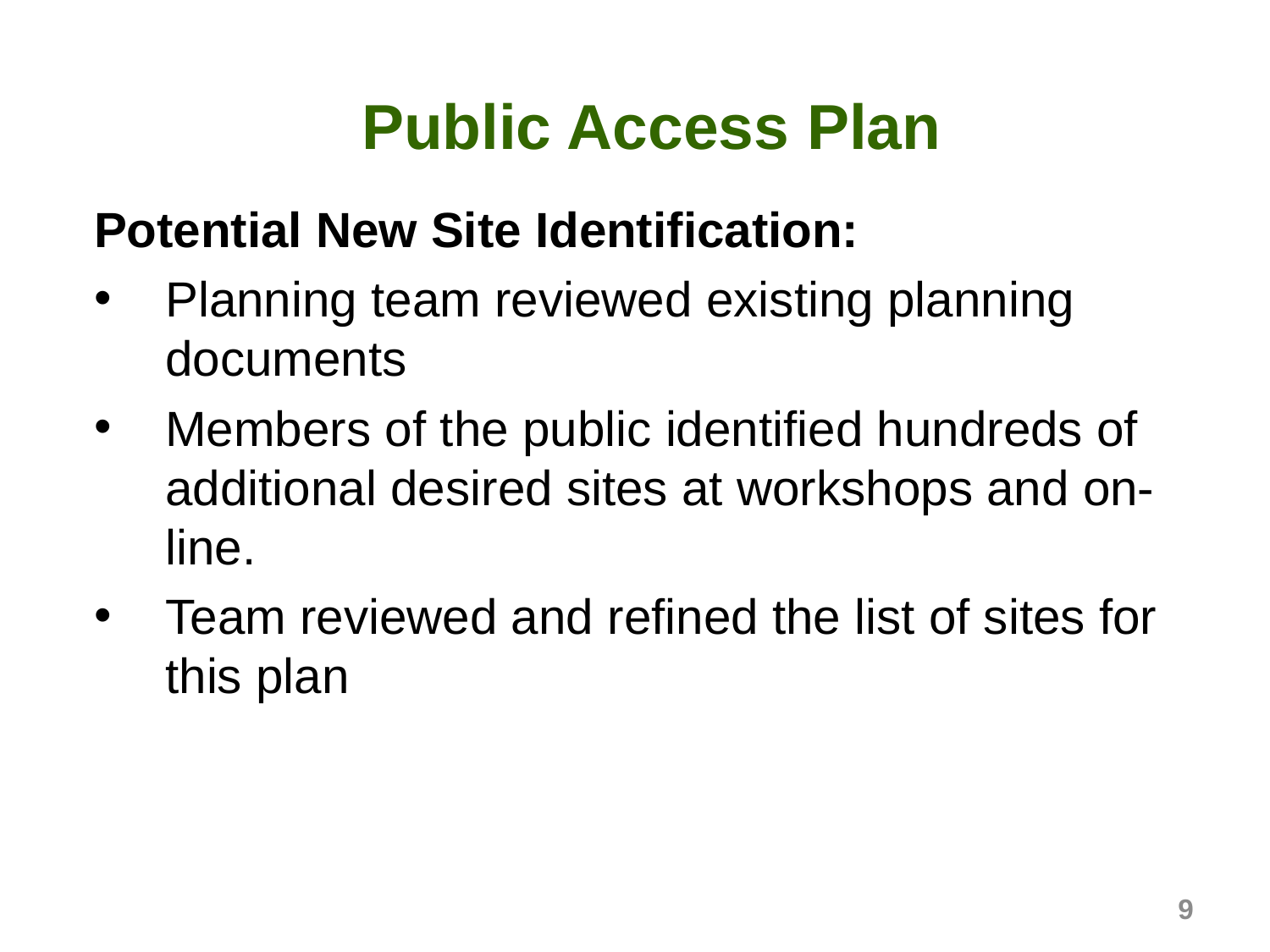

Public Access Plan
Potential New Site Identification:
Planning team reviewed existing planning documents
Members of the public identified hundreds of additional desired sites at workshops and on-line.
Team reviewed and refined the list of sites for this plan

9